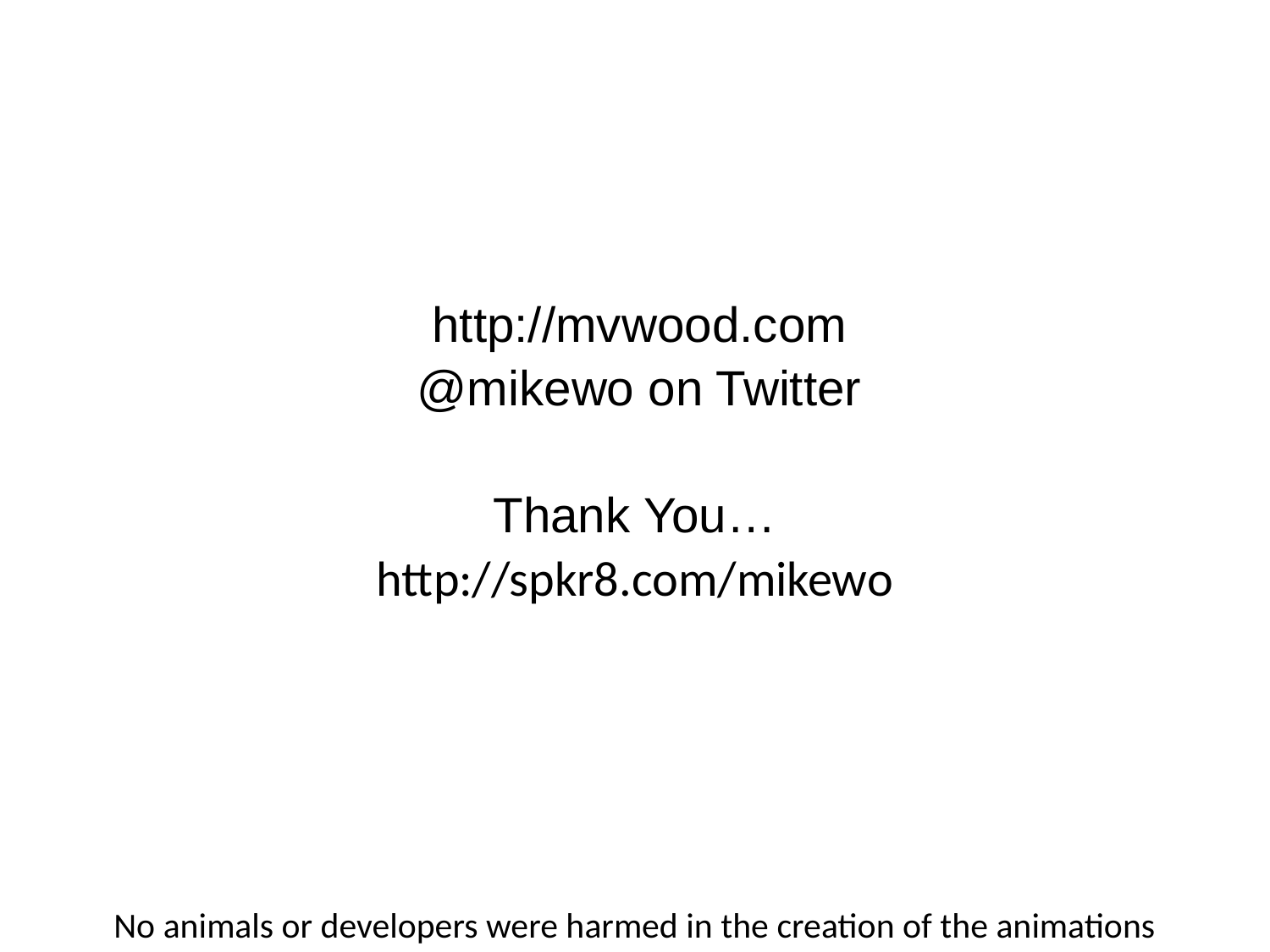

http://mvwood.com
@mikewo on Twitter
Thank You…
http://spkr8.com/mikewo
No animals or developers were harmed in the creation of the animations